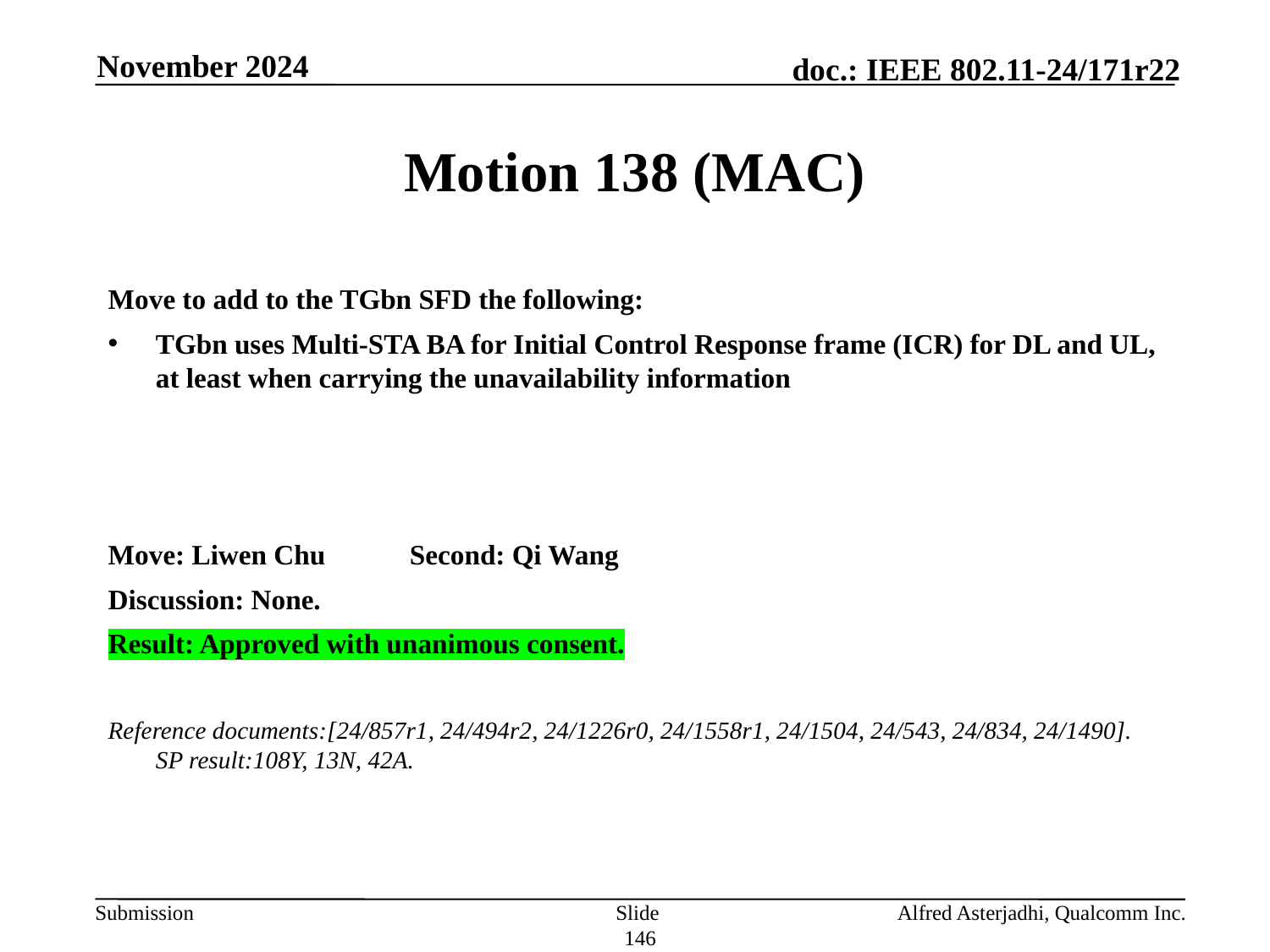

November 2024
# Motion 138 (MAC)
Move to add to the TGbn SFD the following:
TGbn uses Multi-STA BA for Initial Control Response frame (ICR) for DL and UL, at least when carrying the unavailability information

Move: Liwen Chu 	Second: Qi Wang
Discussion: None.
Result: Approved with unanimous consent.

Reference documents:[24/857r1, 24/494r2, 24/1226r0, 24/1558r1, 24/1504, 24/543, 24/834, 24/1490]. SP result:108Y, 13N, 42A.

Slide 146
Alfred Asterjadhi, Qualcomm Inc.